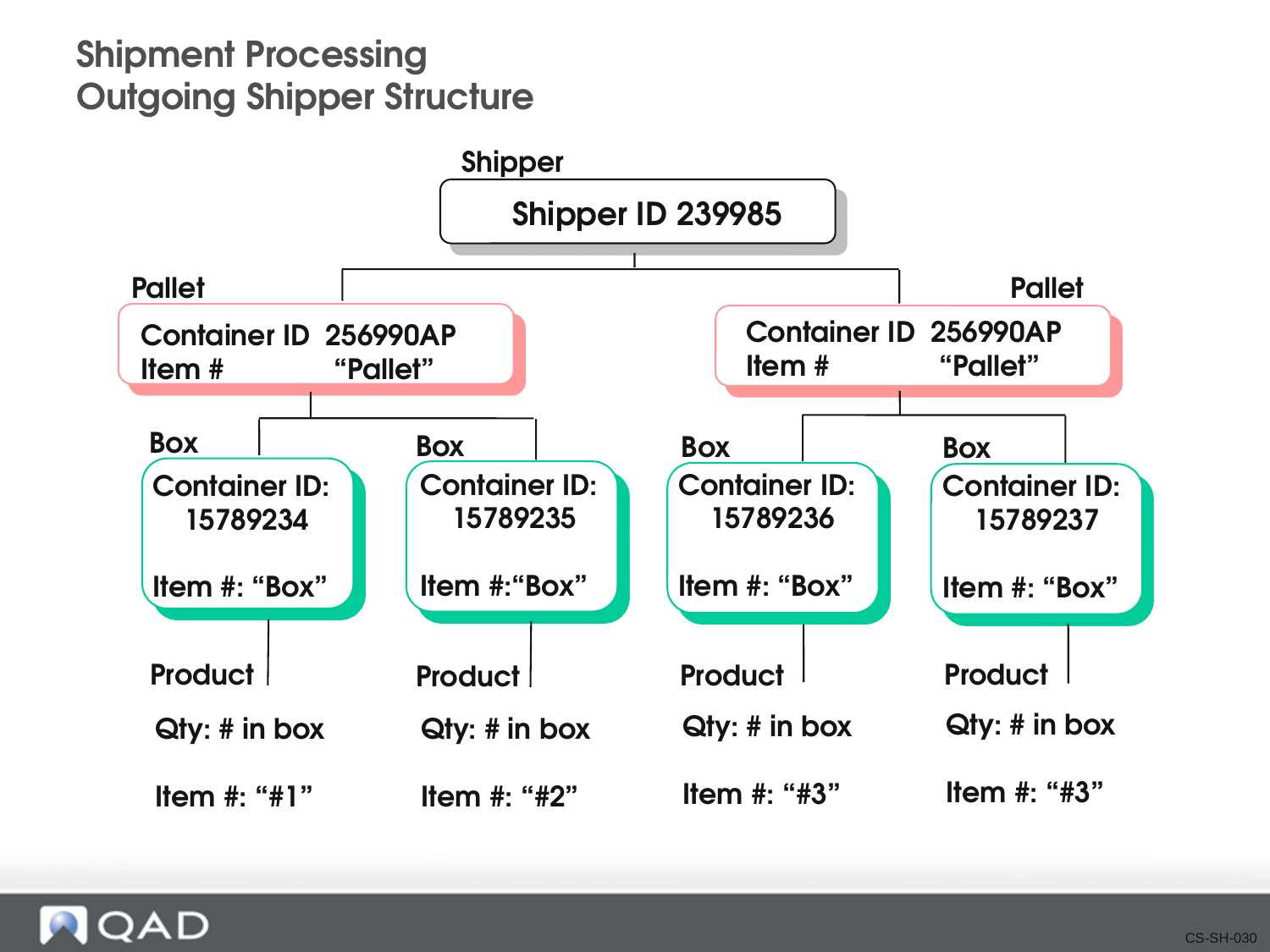

# Shipment Processing Outgoing Shipper Structure
Shipper

Shipper ID 239985

Pallet
Pallet

Container ID  256990AP
Item #              “Pallet”
Container ID  256990AP
Item #              “Pallet”

Box
Box
Container ID:
    15789235
Item #:“Box”

Box
Box
Container ID:
    15789237
Item #: “Box”

Container ID:
    15789236
Item #: “Box”
Container ID:
    15789234
Item #: “Box”

Product
Product
Product
Product

Qty: # in box
Item #: “#3”
Qty: # in box
Item #: “#3”
Qty: # in box
Item #: “#1”
Qty: # in box
Item #: “#2”
CS-SH-030